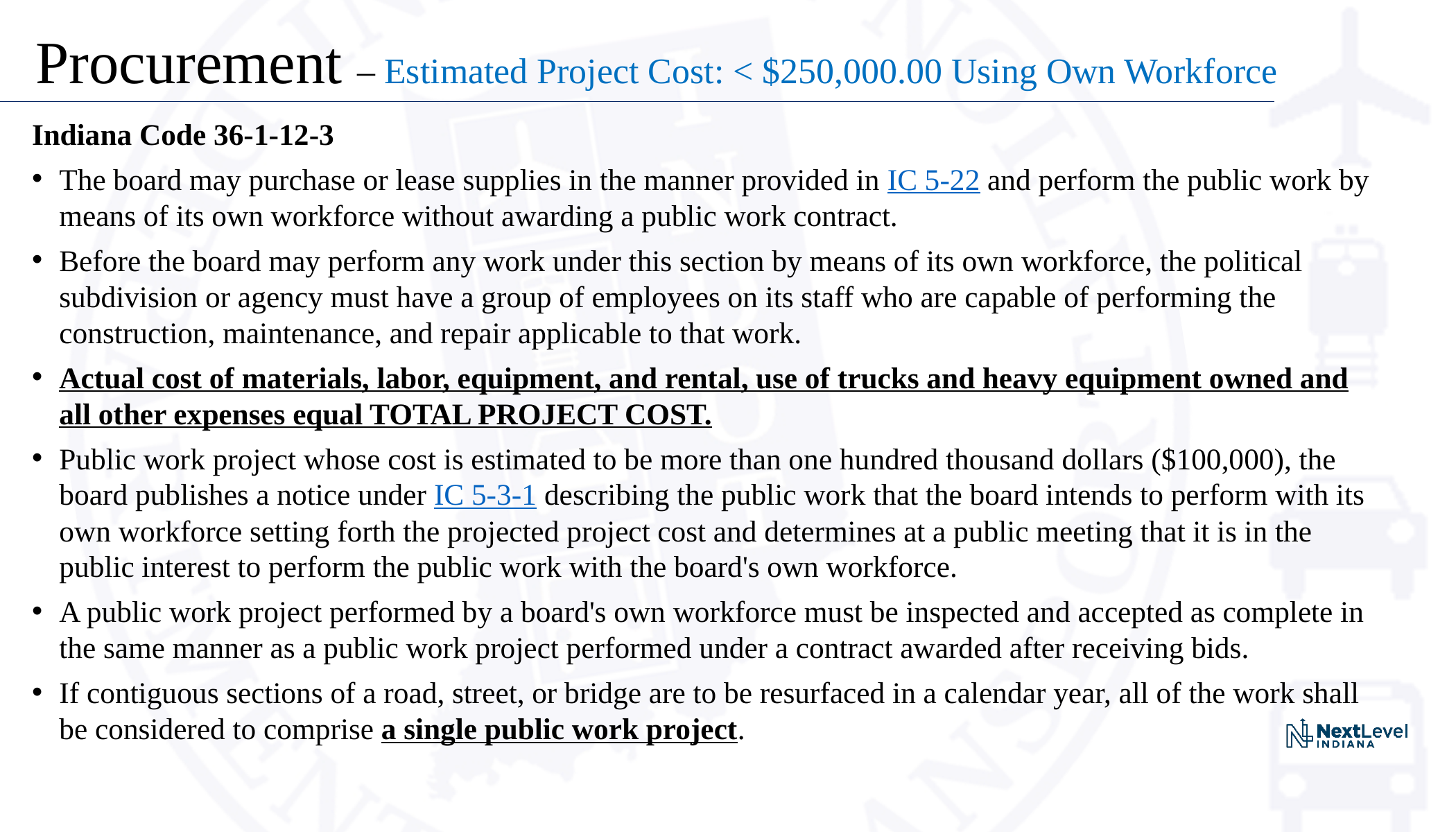

# Procurement – Estimated Project Cost: < $250,000.00 Using Own Workforce
Indiana Code 36-1-12-3
The board may purchase or lease supplies in the manner provided in IC 5-22 and perform the public work by means of its own workforce without awarding a public work contract.
Before the board may perform any work under this section by means of its own workforce, the political subdivision or agency must have a group of employees on its staff who are capable of performing the construction, maintenance, and repair applicable to that work.
Actual cost of materials, labor, equipment, and rental, use of trucks and heavy equipment owned and all other expenses equal TOTAL PROJECT COST.
Public work project whose cost is estimated to be more than one hundred thousand dollars ($100,000), the board publishes a notice under IC 5-3-1 describing the public work that the board intends to perform with its own workforce setting forth the projected project cost and determines at a public meeting that it is in the public interest to perform the public work with the board's own workforce.
A public work project performed by a board's own workforce must be inspected and accepted as complete in the same manner as a public work project performed under a contract awarded after receiving bids.
If contiguous sections of a road, street, or bridge are to be resurfaced in a calendar year, all of the work shall be considered to comprise a single public work project.